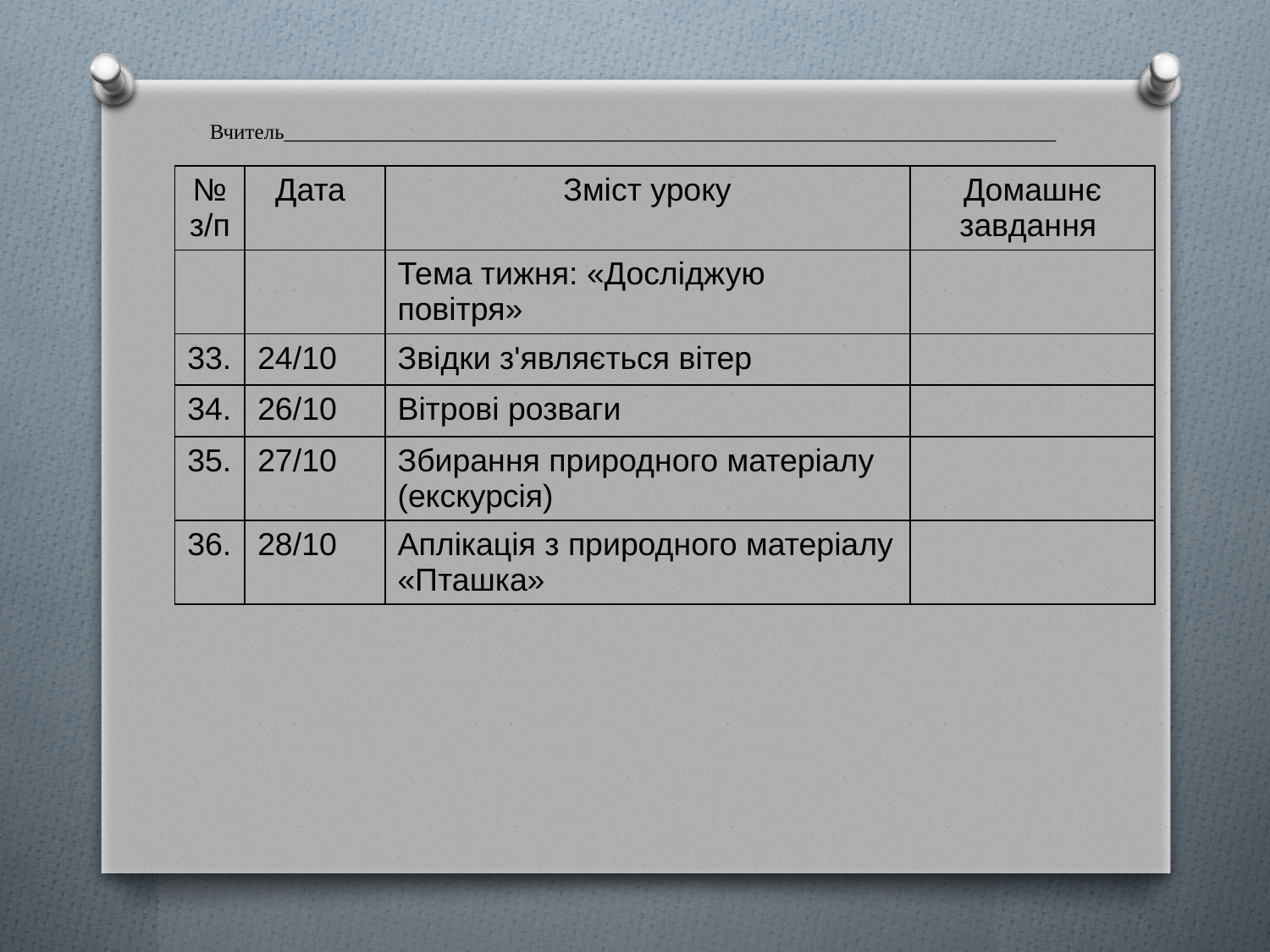

# Вчитель_________________________________________________________________________
| № з/п | Дата | Зміст уроку | Домашнє завдання |
| --- | --- | --- | --- |
|  |  | Тема тижня: «Досліджую повітря» |  |
| 33. | 24/10 | Звідки з'являється вітер |  |
| 34. | 26/10 | Вітрові розваги |  |
| 35. | 27/10 | Збирання природного матеріалу (екскурсія) |  |
| 36. | 28/10 | Аплікація з природного матеріалу «Пташка» |  |